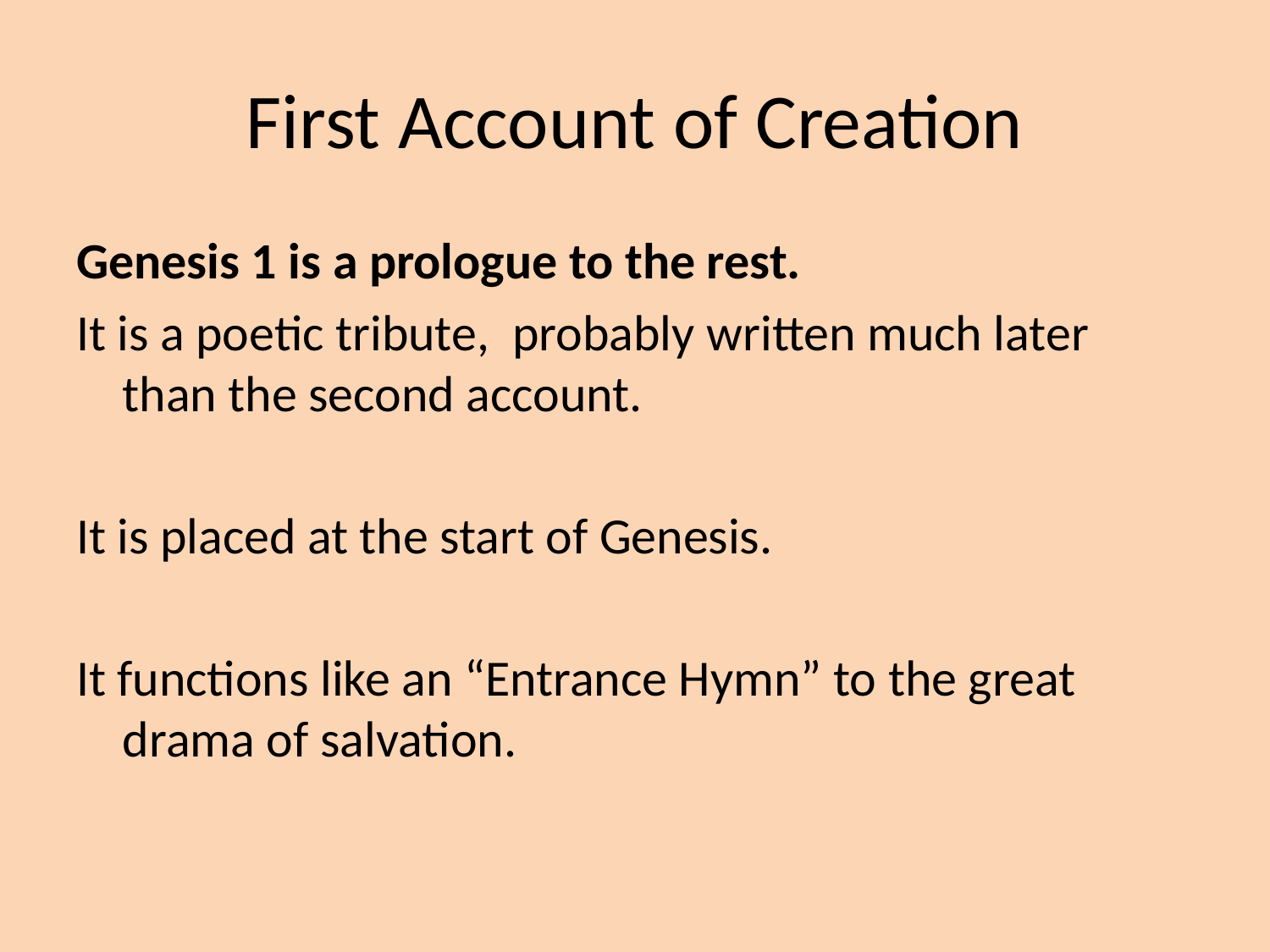

# First Account of Creation
Genesis 1 is a prologue to the rest.
It is a poetic tribute,  probably written much later than the second account.

It is placed at the start of Genesis.

It functions like an “Entrance Hymn” to the great drama of salvation.